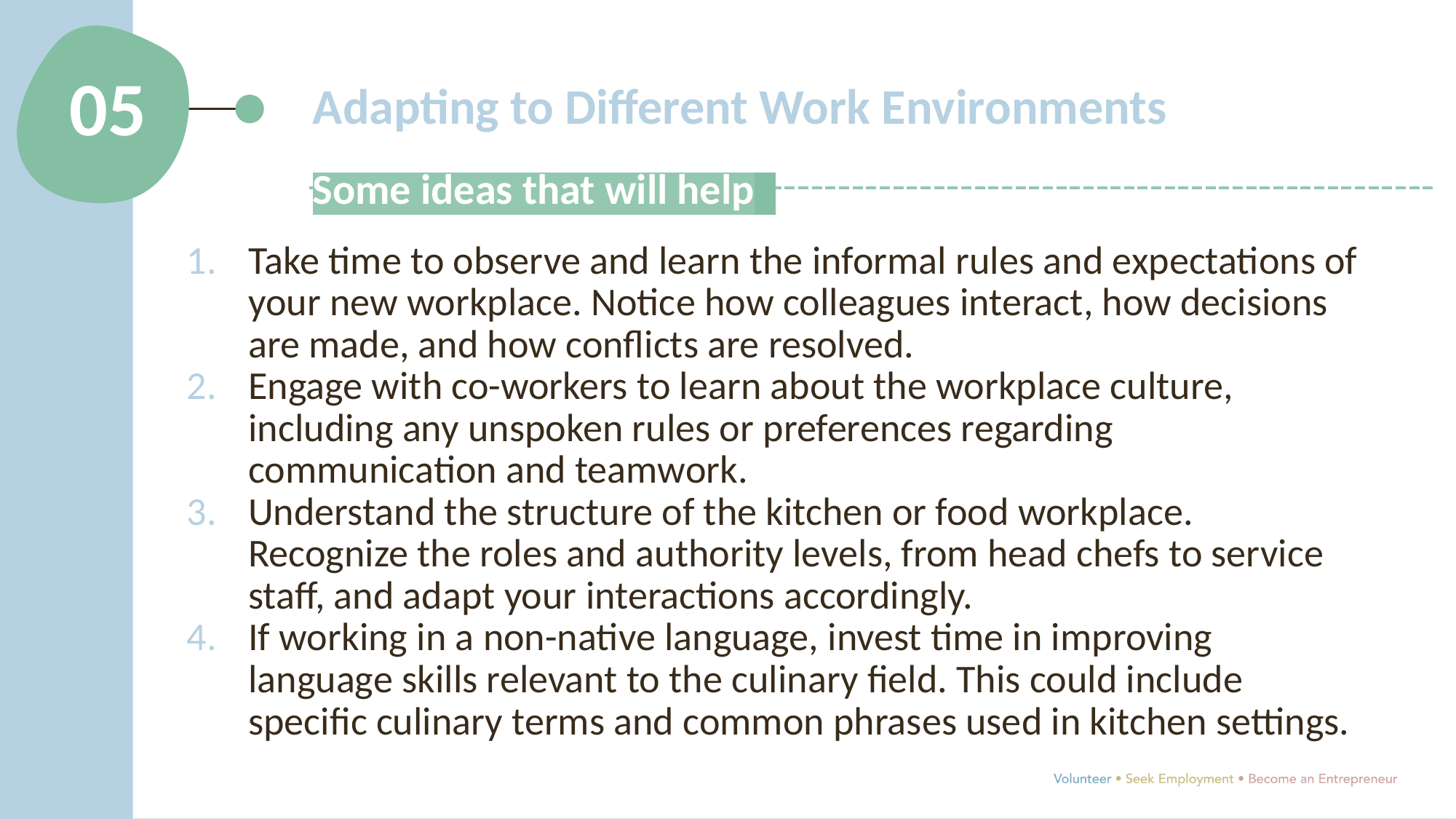

05
Adapting to Different Work Environments

Some ideas that will help:
Take time to observe and learn the informal rules and expectations of your new workplace. Notice how colleagues interact, how decisions are made, and how conflicts are resolved.
Engage with co-workers to learn about the workplace culture, including any unspoken rules or preferences regarding communication and teamwork.
Understand the structure of the kitchen or food workplace. Recognize the roles and authority levels, from head chefs to service staff, and adapt your interactions accordingly.
If working in a non-native language, invest time in improving language skills relevant to the culinary field. This could include specific culinary terms and common phrases used in kitchen settings.